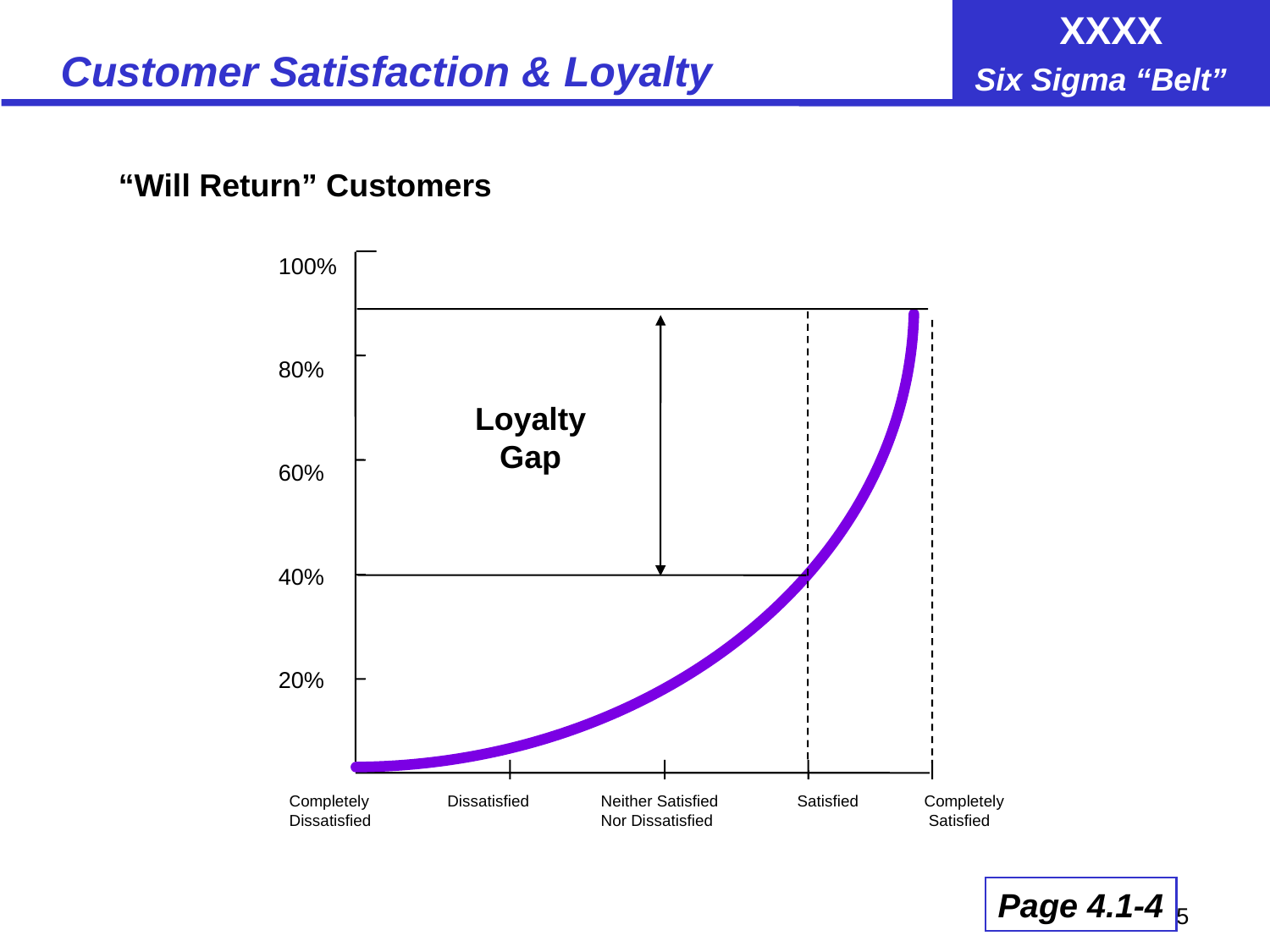

# Customer Satisfaction & Loyalty
“Will Return” Customers
100%
80%
60%
40%
20%

Loyalty
Gap

Completely	       Dissatisfied	             Neither Satisfied	Satisfied	Completely
Dissatisfied		             Nor Dissatisfied	      	 Satisfied
Page 4.1-4